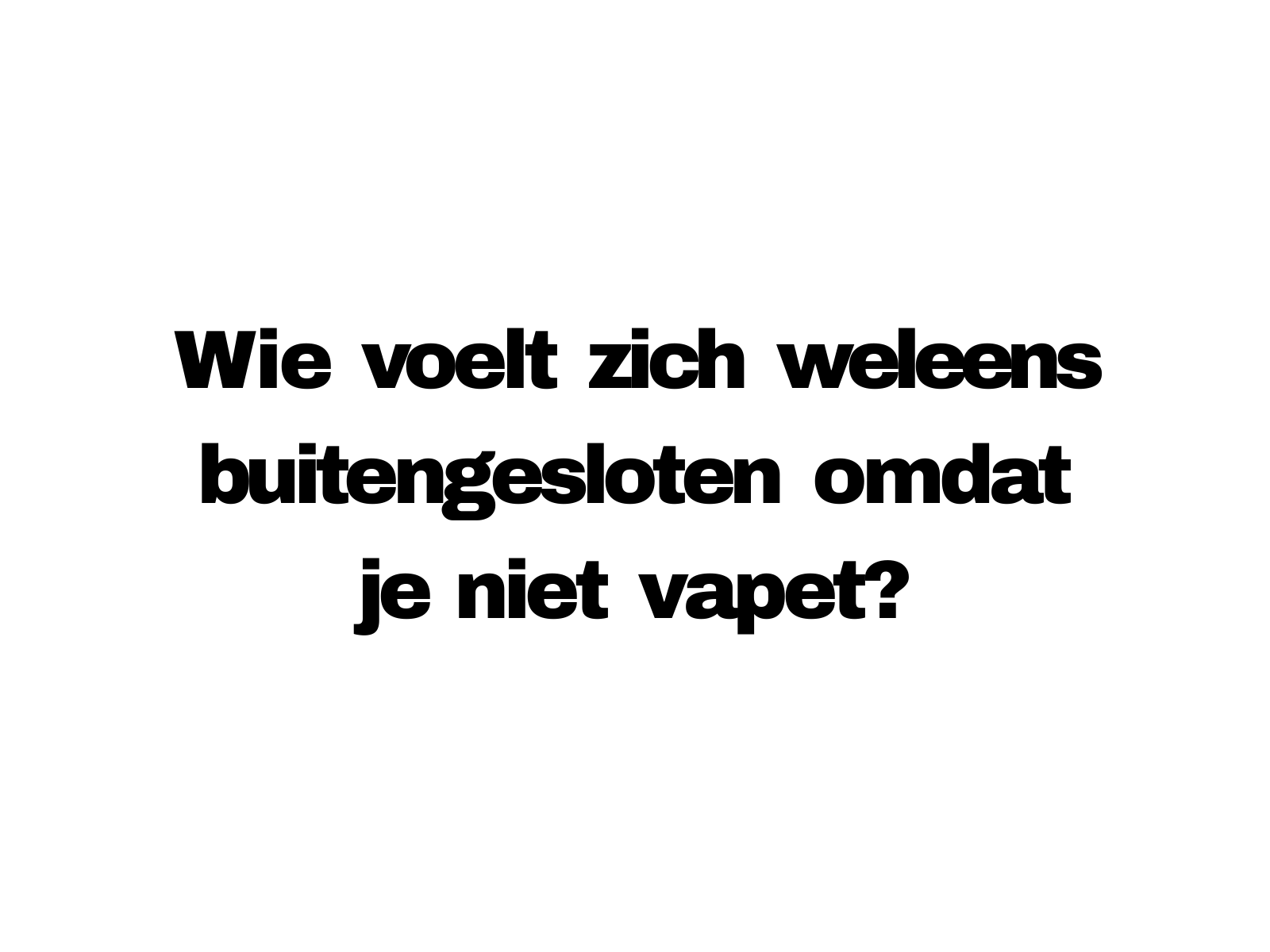

# Wie voelt zich weleens buitengesloten omdat je niet vapet?